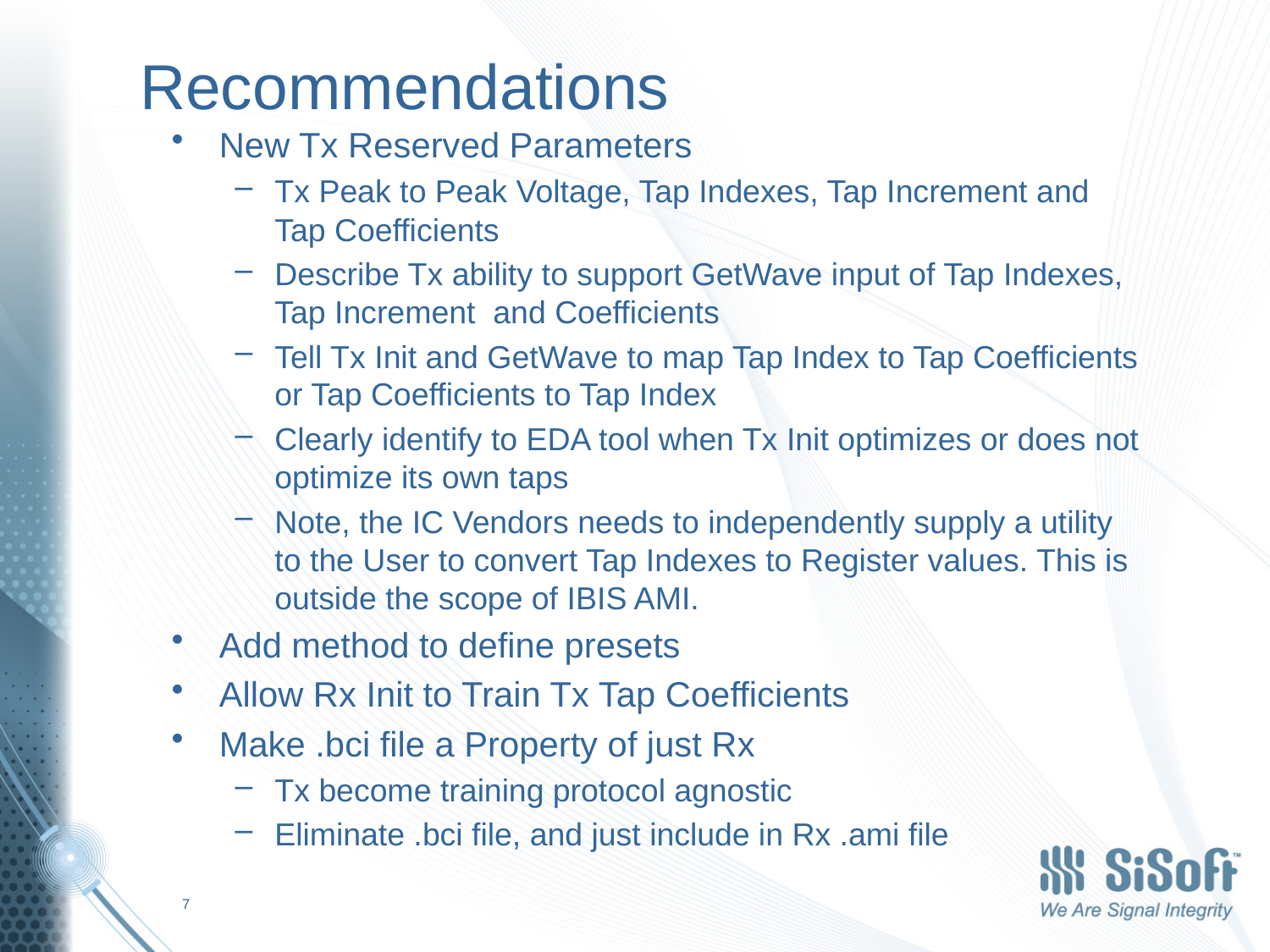

# Recommendations
New Tx Reserved Parameters
Tx Peak to Peak Voltage, Tap Indexes, Tap Increment and Tap Coefficients
Describe Tx ability to support GetWave input of Tap Indexes, Tap Increment  and Coefficients
Tell Tx Init and GetWave to map Tap Index to Tap Coefficients or Tap Coefficients to Tap Index
Clearly identify to EDA tool when Tx Init optimizes or does not optimize its own taps
Note, the IC Vendors needs to independently supply a utility to the User to convert Tap Indexes to Register values. This is outside the scope of IBIS AMI.
Add method to define presets
Allow Rx Init to Train Tx Tap Coefficients
Make .bci file a Property of just Rx
Tx become training protocol agnostic
Eliminate .bci file, and just include in Rx .ami file

7